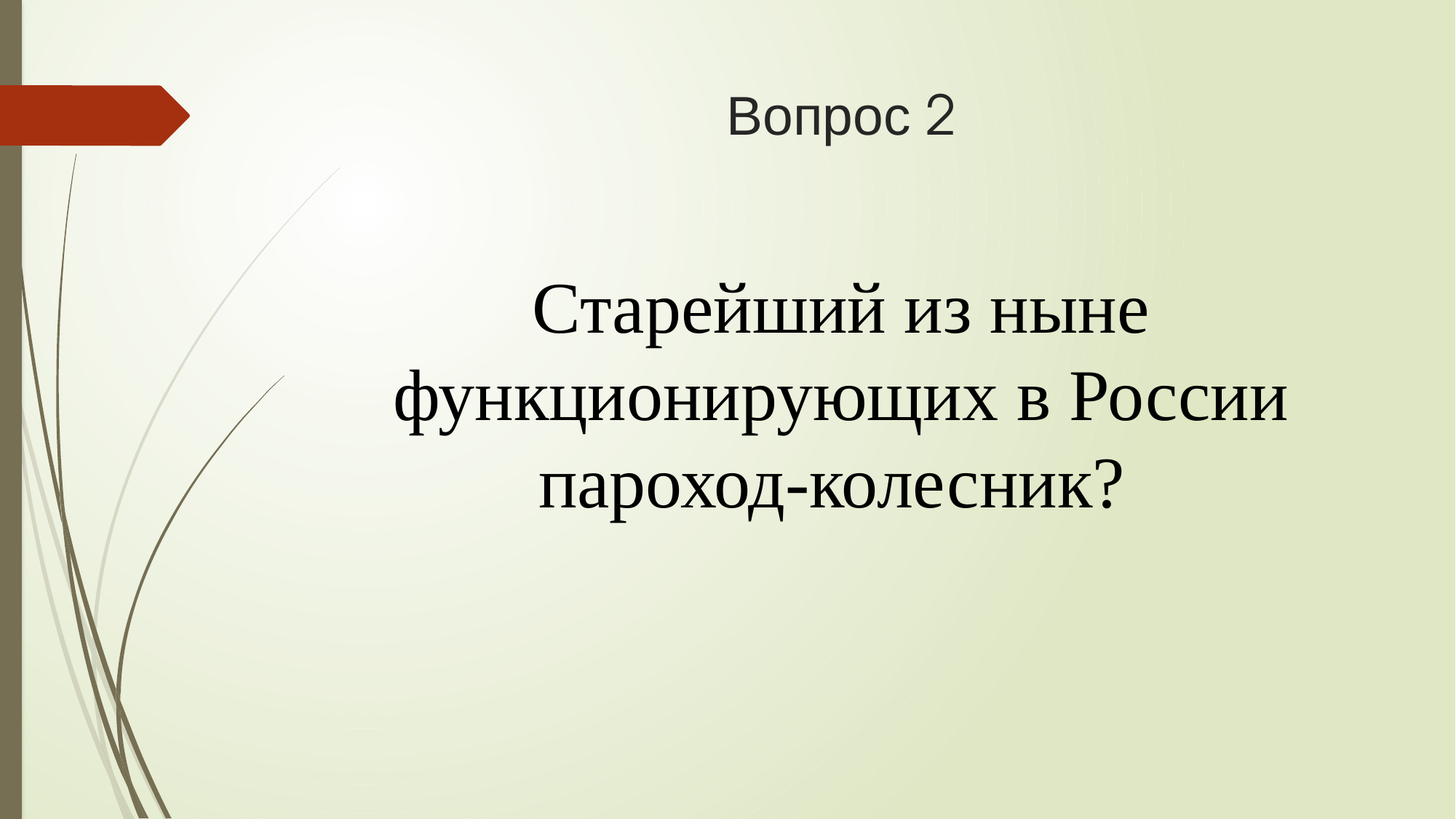

# Вопрос 2
Старейший из ныне функционирующих в России пароход-колесник?